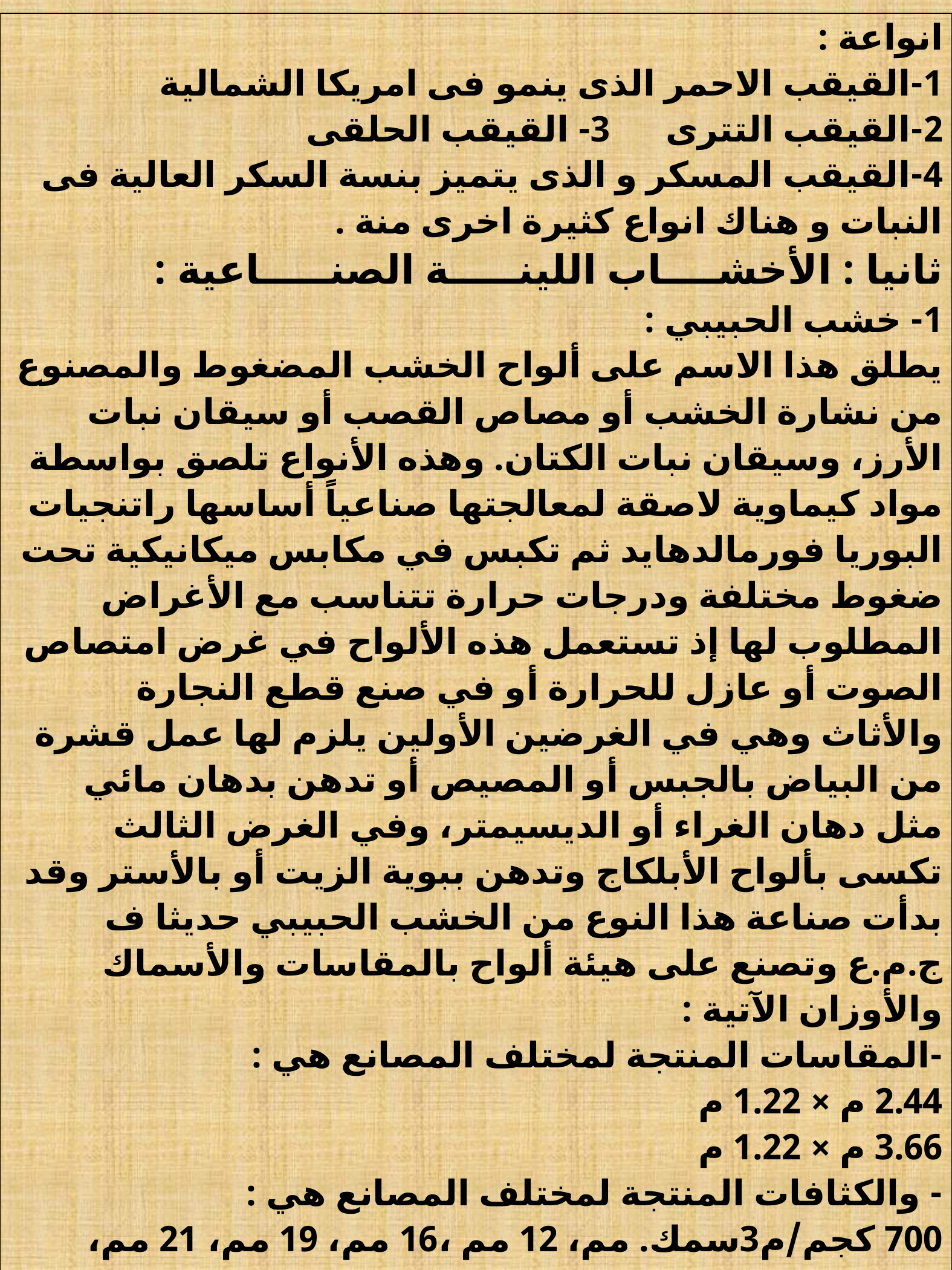

| انواعة : 1-القيقب الاحمر الذى ينمو فى امريكا الشمالية 2-القيقب التترى 3- القيقب الحلقى 4-القيقب المسكر و الذى يتميز بنسة السكر العالية فى النبات و هناك انواع كثيرة اخرى منة . ثانيا : الأخشــــاب اللينـــــة الصنـــــاعية : 1- خشب الحبيبي : يطلق هذا الاسم على ألواح الخشب المضغوط والمصنوع من نشارة الخشب أو مصاص القصب أو سيقان نبات الأرز، وسيقان نبات الكتان. وهذه الأنواع تلصق بواسطة مواد كيماوية لاصقة لمعالجتها صناعياً أساسها راتنجيات البوريا فورمالدهايد ثم تكبس في مكابس ميكانيكية تحت ضغوط مختلفة ودرجات حرارة تتناسب مع الأغراض المطلوب لها إذ تستعمل هذه الألواح في غرض امتصاص الصوت أو عازل للحرارة أو في صنع قطع النجارة والأثاث وهي في الغرضين الأولين يلزم لها عمل قشرة من البياض بالجبس أو المصيص أو تدهن بدهان مائي مثل دهان الغراء أو الديسيمتر، وفي الغرض الثالث تكسى بألواح الأبلكاج وتدهن ببوية الزيت أو بالأستر وقد بدأت صناعة هذا النوع من الخشب الحبيبي حديثا ف ج.م.ع وتصنع على هيئة ألواح بالمقاسات والأسماك والأوزان الآتية : -المقاسات المنتجة لمختلف المصانع هي : 2.44 م × 1.22 م 3.66 م × 1.22 م - والكثافات المنتجة لمختلف المصانع هي : 700 كجم/م3سمك. مم، 12 مم ،16 مم، 19 مم، 21 مم، 25مم 500 كجم/م3 سمك 1. مم، 12 مم، 16 مم ،19 مم، 21 مم ،25 مم ،26 مم، 30 مم، 36 مم 400 كجم/م3 سمك 21مم ،26 مم، 30 مم ،36 مم ،40 مم. 300 كجم/م3 سمك 30 مم، 26 مم، 40 مم. |
| --- |